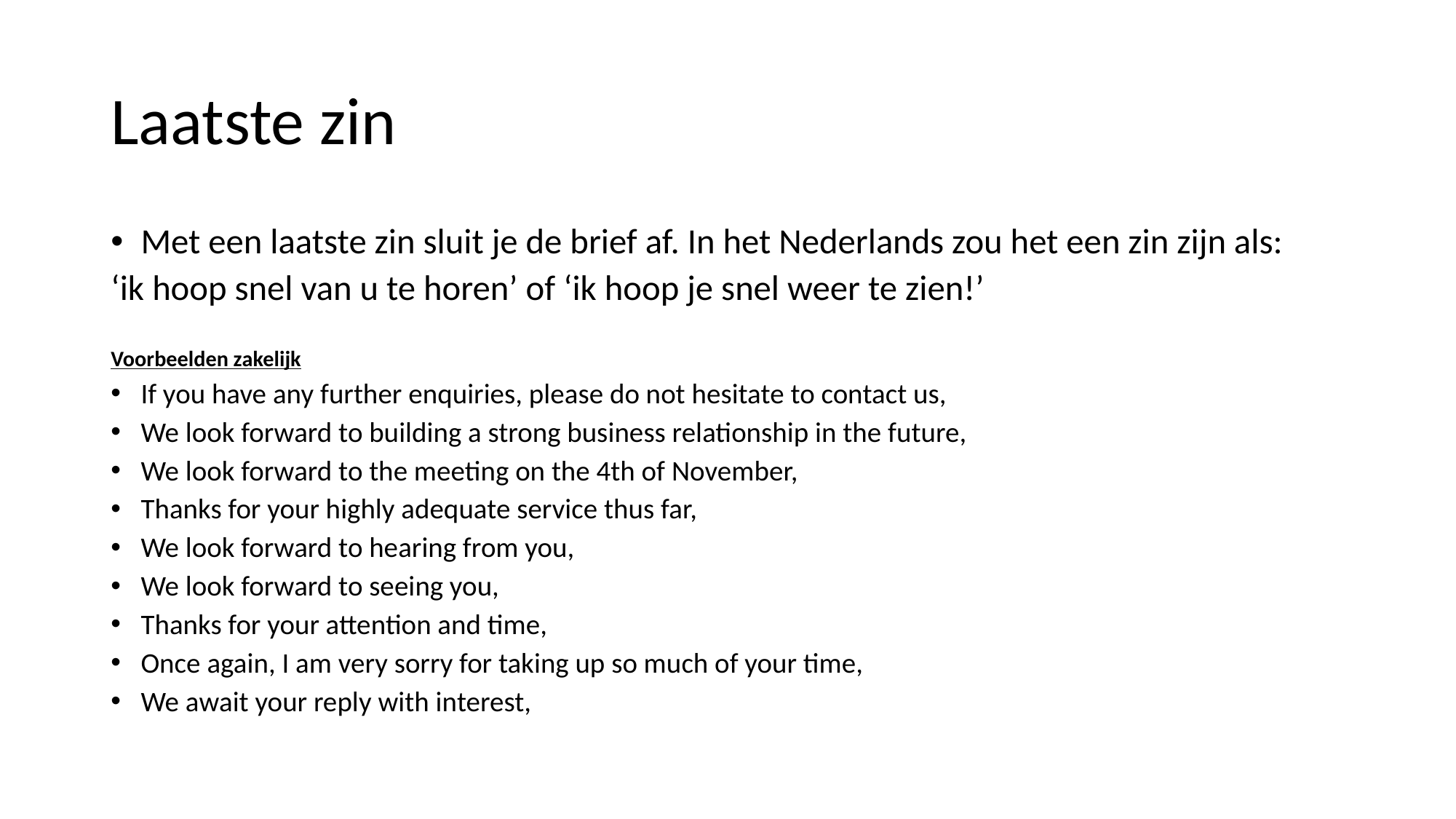

# Laatste zin
Met een laatste zin sluit je de brief af. In het Nederlands zou het een zin zijn als:
‘ik hoop snel van u te horen’ of ‘ik hoop je snel weer te zien!’

Voorbeelden zakelijk
If you have any further enquiries, please do not hesitate to contact us,
We look forward to building a strong business relationship in the future,
We look forward to the meeting on the 4th of November,
Thanks for your highly adequate service thus far,
We look forward to hearing from you,
We look forward to seeing you,
Thanks for your attention and time,
Once again, I am very sorry for taking up so much of your time,
We await your reply with interest,